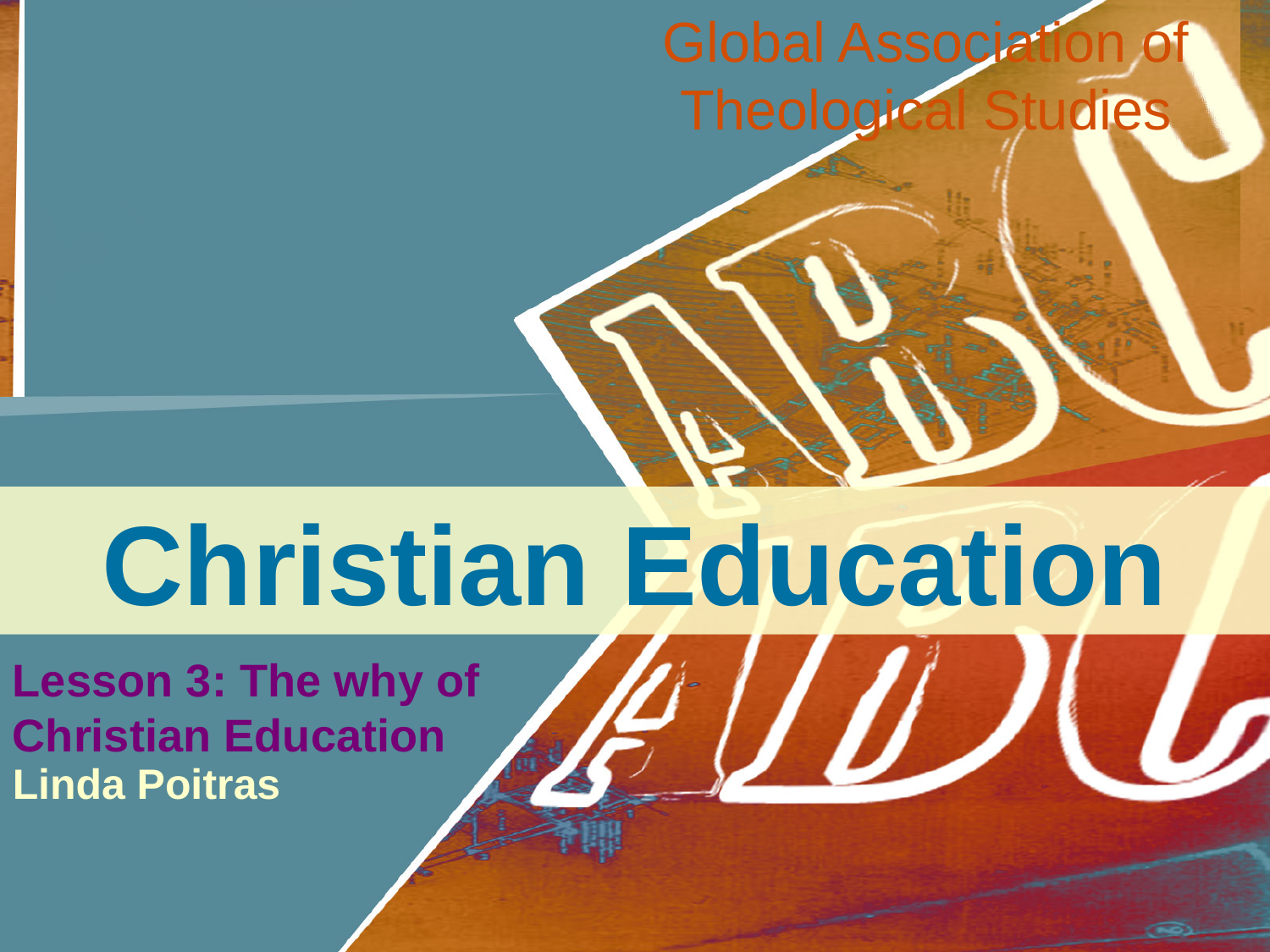

Global Association of Theological Studies
Christian Education
Lesson 3: The why of Christian Education
Linda Poitras